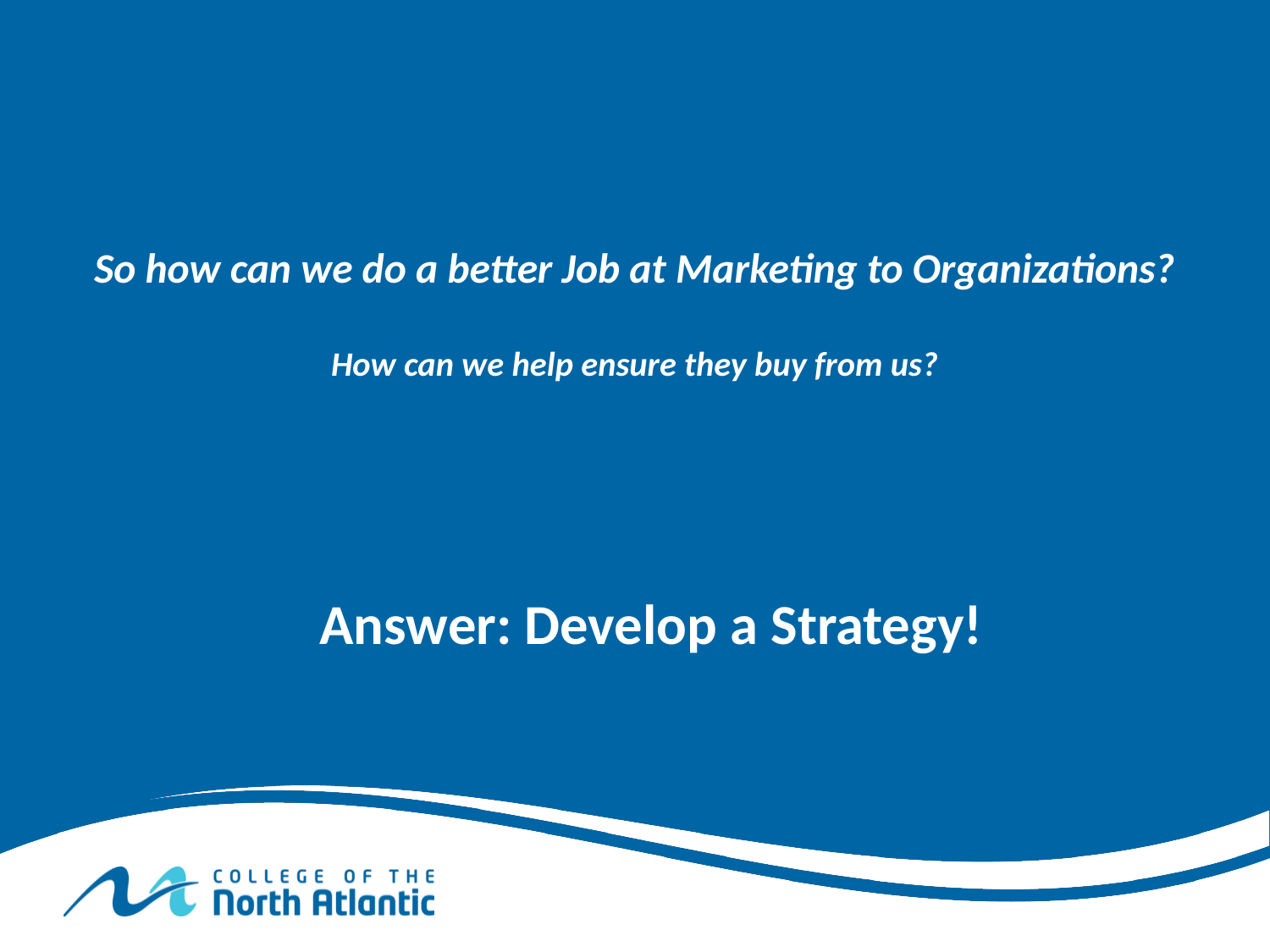

# So how can we do a better Job at Marketing to Organizations? How can we help ensure they buy from us?
Answer: Develop a Strategy!